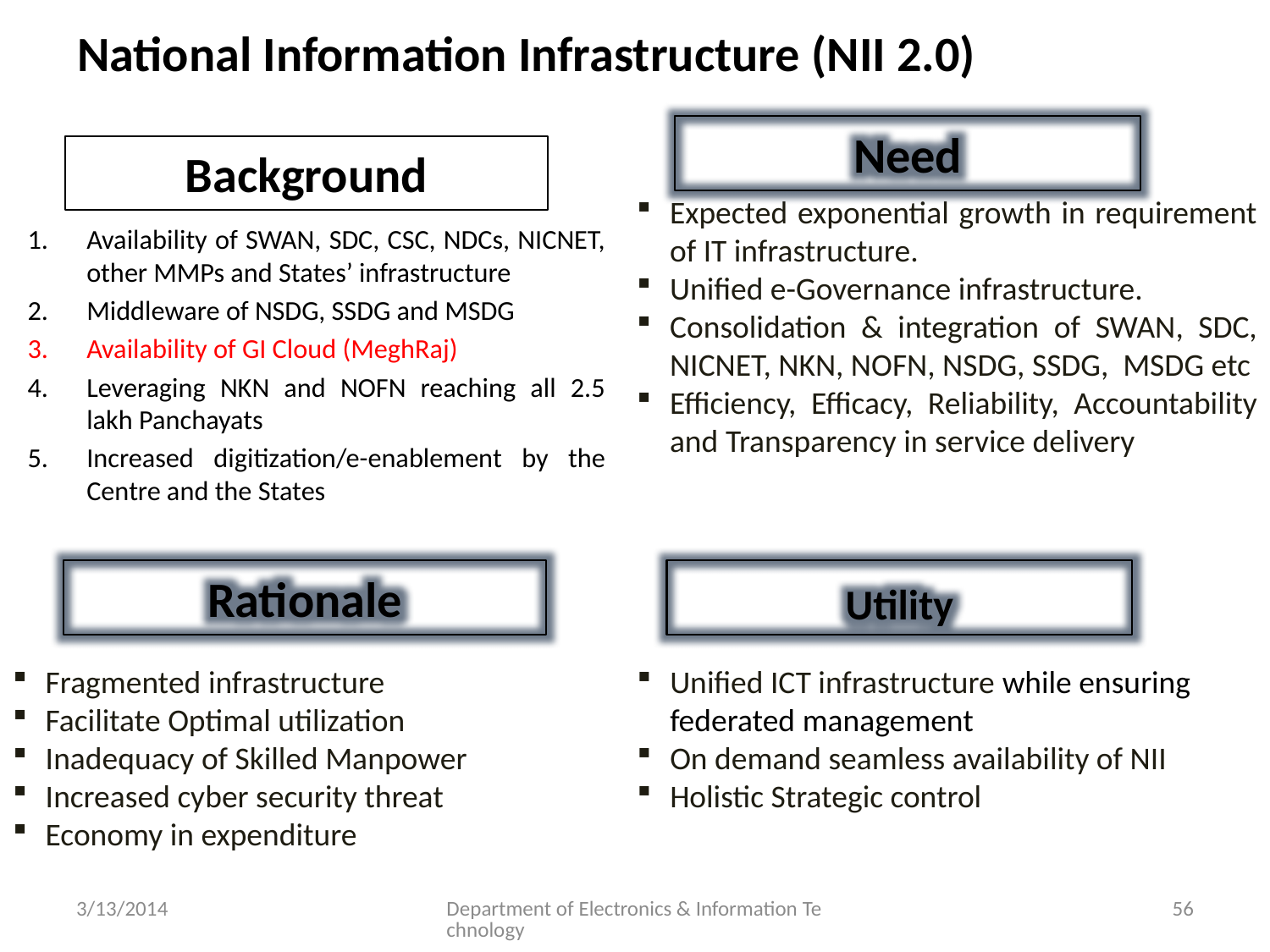

National Information Infrastructure (NII 2.0)
Need
# Background
Expected exponential growth in requirement of IT infrastructure.
Unified e-Governance infrastructure.
Consolidation & integration of SWAN, SDC, NICNET, NKN, NOFN, NSDG, SSDG,  MSDG etc
Efficiency, Efficacy, Reliability, Accountability and Transparency in service delivery

Availability of SWAN, SDC, CSC, NDCs, NICNET, other MMPs and States’ infrastructure
Middleware of NSDG, SSDG and MSDG
Availability of GI Cloud (MeghRaj)
Leveraging NKN and NOFN reaching all 2.5 lakh Panchayats
Increased digitization/e-enablement by the Centre and the States
Rationale
Utility
Fragmented infrastructure
Facilitate Optimal utilization
Inadequacy of Skilled Manpower
Increased cyber security threat
Economy in expenditure
Unified ICT infrastructure while ensuring federated management
On demand seamless availability of NII
Holistic Strategic control
3/13/2014
Department of Electronics & Information Technology
56